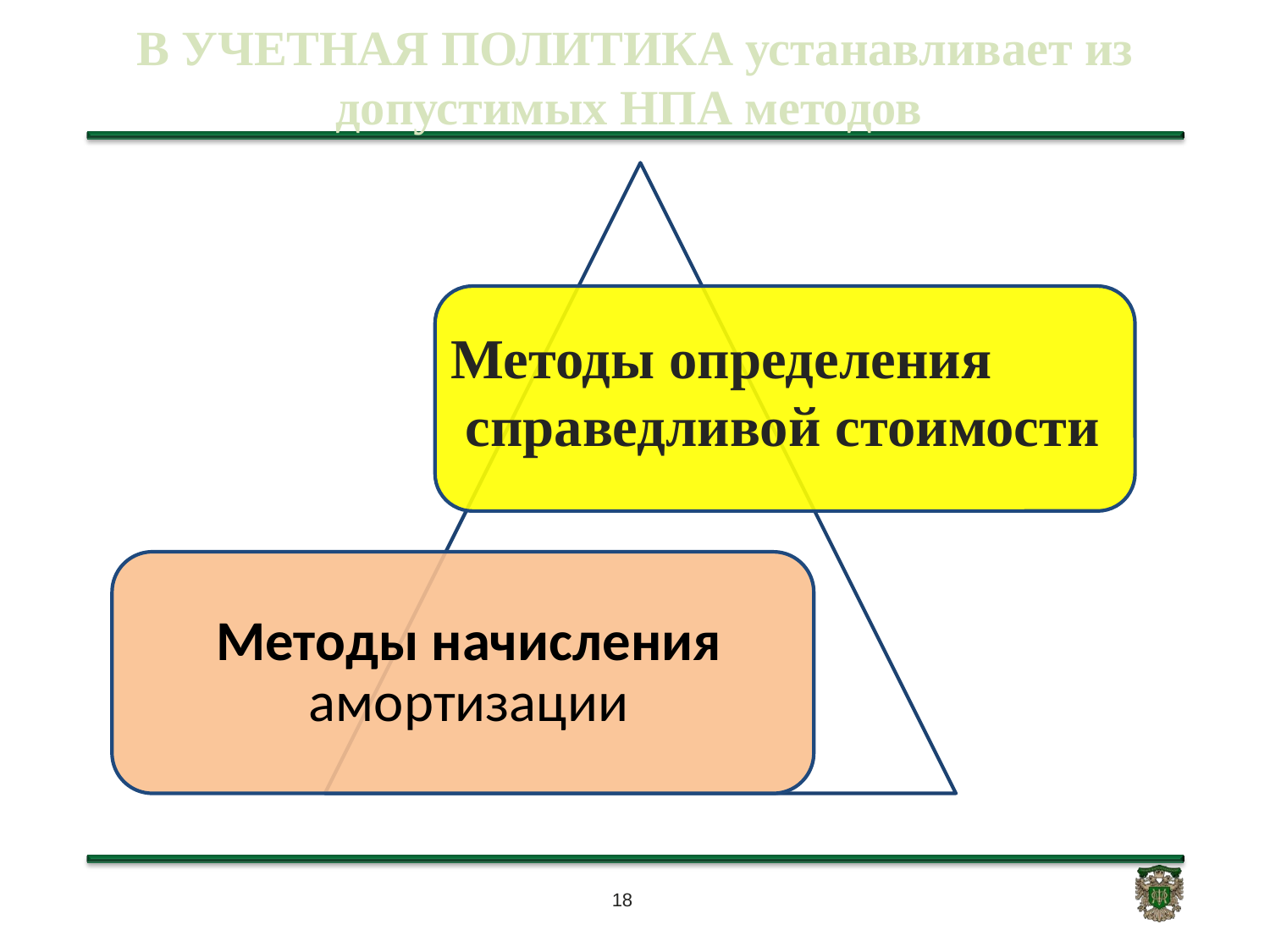

# В УЧЕТНАЯ ПОЛИТИКА устанавливает из допустимых НПА методов

Методы начисления амортизации
Методы определения
 справедливой стоимости
18